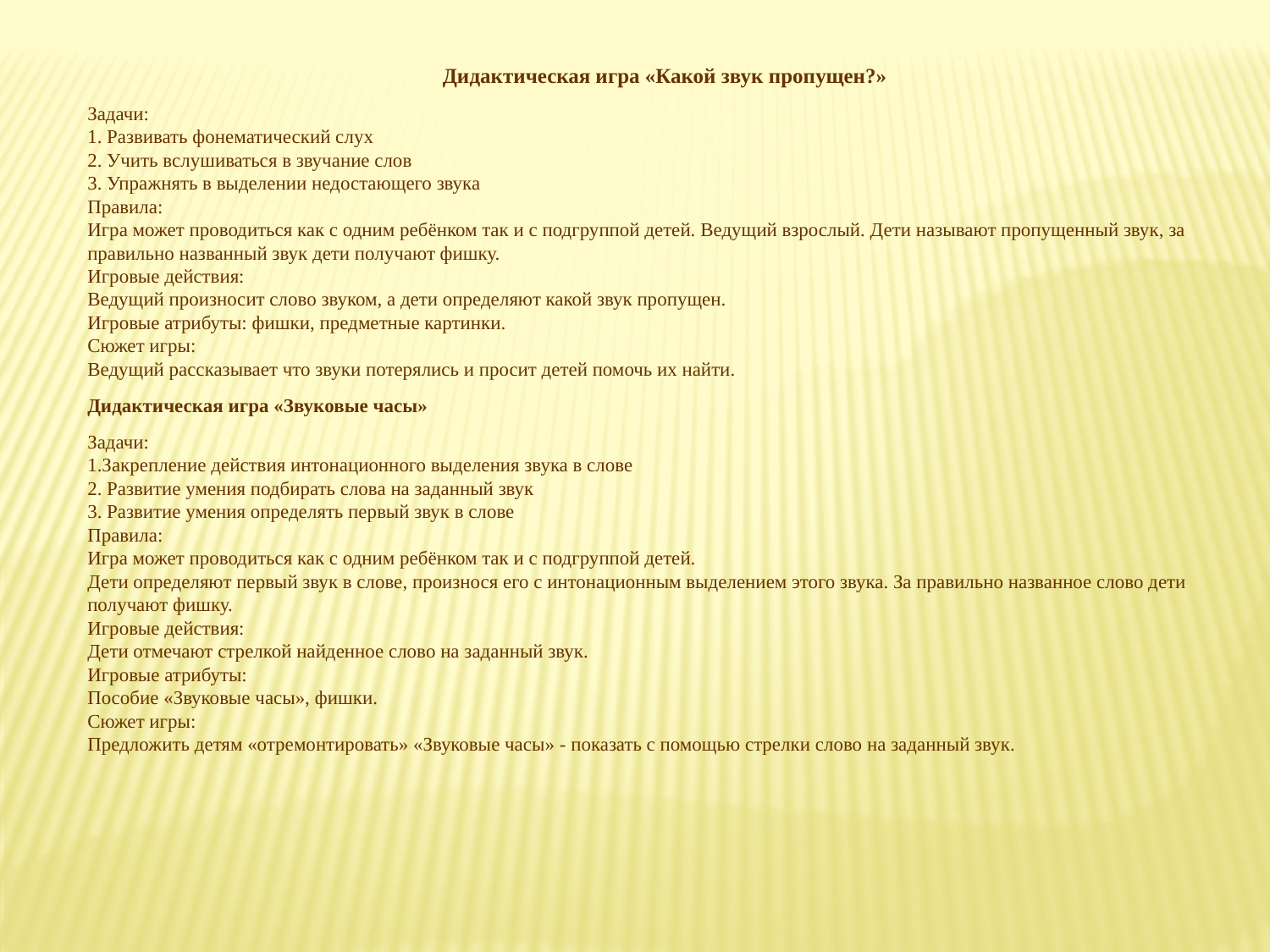

Дидактическая игра «Какой звук пропущен?»
Задачи:
1. Развивать фонематический слух
2. Учить вслушиваться в звучание слов
3. Упражнять в выделении недостающего звука
Правила:
Игра может проводиться как с одним ребёнком так и с подгруппой детей. Ведущий взрослый. Дети называют пропущенный звук, за правильно названный звук дети получают фишку.
Игровые действия:
Ведущий произносит слово звуком, а дети определяют какой звук пропущен.
Игровые атрибуты: фишки, предметные картинки.
Сюжет игры:
Ведущий рассказывает что звуки потерялись и просит детей помочь их найти.
Дидактическая игра «Звуковые часы»
Задачи:
1.Закрепление действия интонационного выделения звука в слове
2. Развитие умения подбирать слова на заданный звук
3. Развитие умения определять первый звук в слове
Правила:
Игра может проводиться как с одним ребёнком так и с подгруппой детей.
Дети определяют первый звук в слове, произнося его с интонационным выделением этого звука. За правильно названное слово дети получают фишку.
Игровые действия:
Дети отмечают стрелкой найденное слово на заданный звук.
Игровые атрибуты:
Пособие «Звуковые часы», фишки.
Сюжет игры:
Предложить детям «отремонтировать» «Звуковые часы» - показать с помощью стрелки слово на заданный звук.